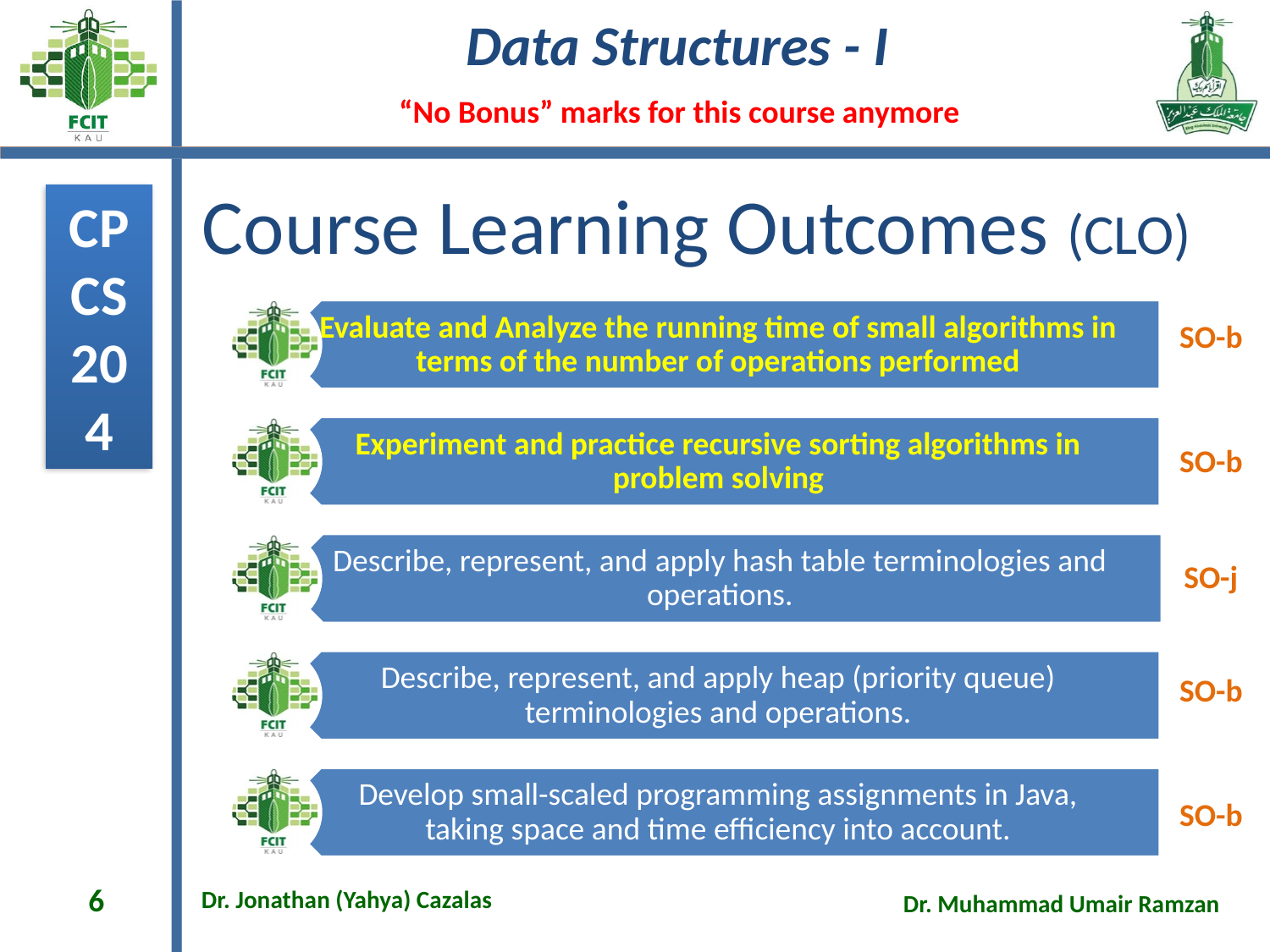

# Course Learning Outcomes (CLO)
Evaluate and Analyze the running time of small algorithms in terms of the number of operations performed
Experiment and practice recursive sorting algorithms in problem solving
Describe, represent, and apply hash table terminologies and operations.
Describe, represent, and apply heap (priority queue) terminologies and operations.
Develop small-scaled programming assignments in Java, taking space and time efficiency into account.
SO-b
SO-b
SO-j
SO-b
SO-b
6